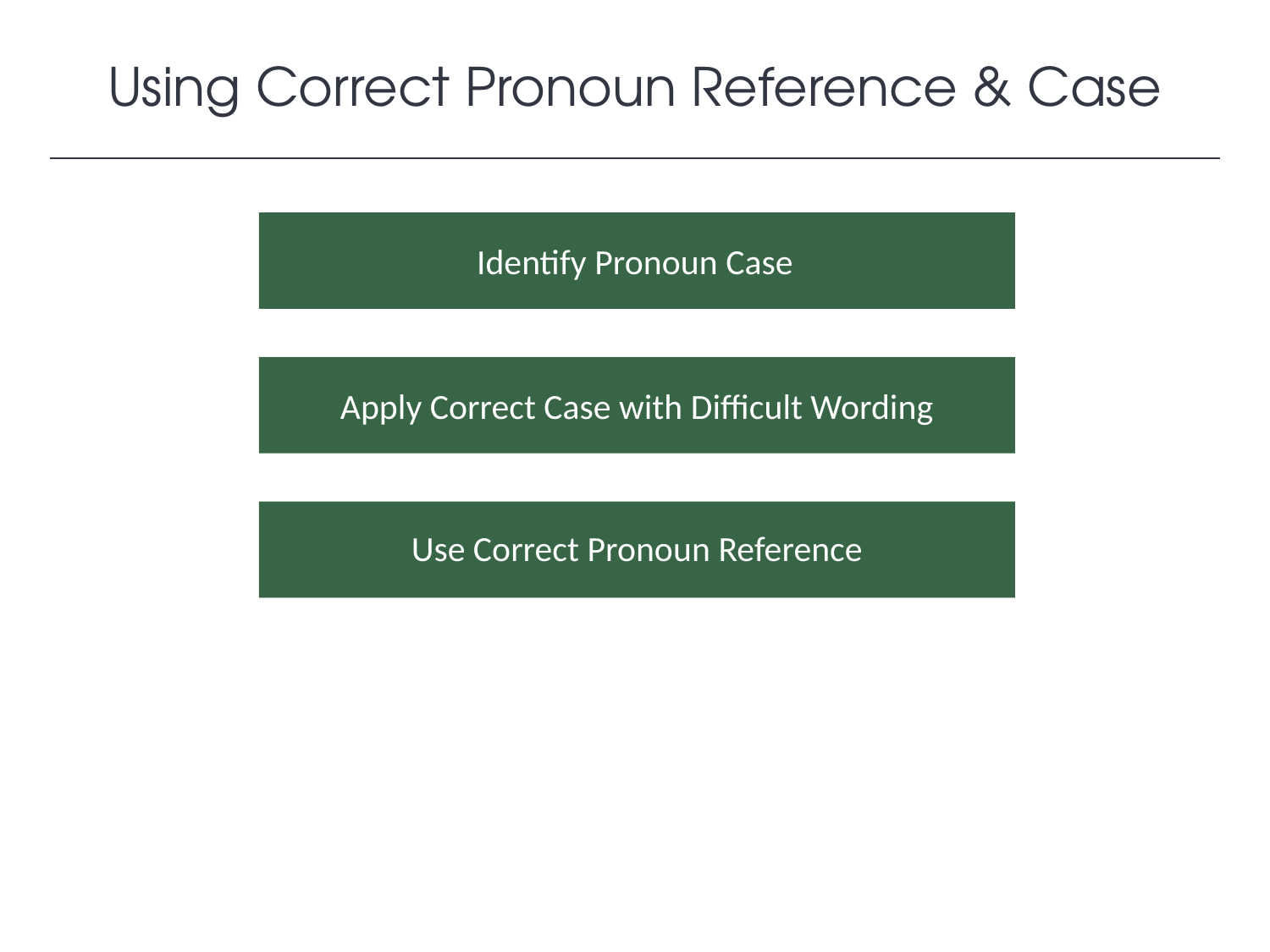

Using Correct Pronoun Reference & Case
HAWKES LEARNING

Identify Pronoun Case

Apply Correct Case with Difficult Wording

Use Correct Pronoun Reference